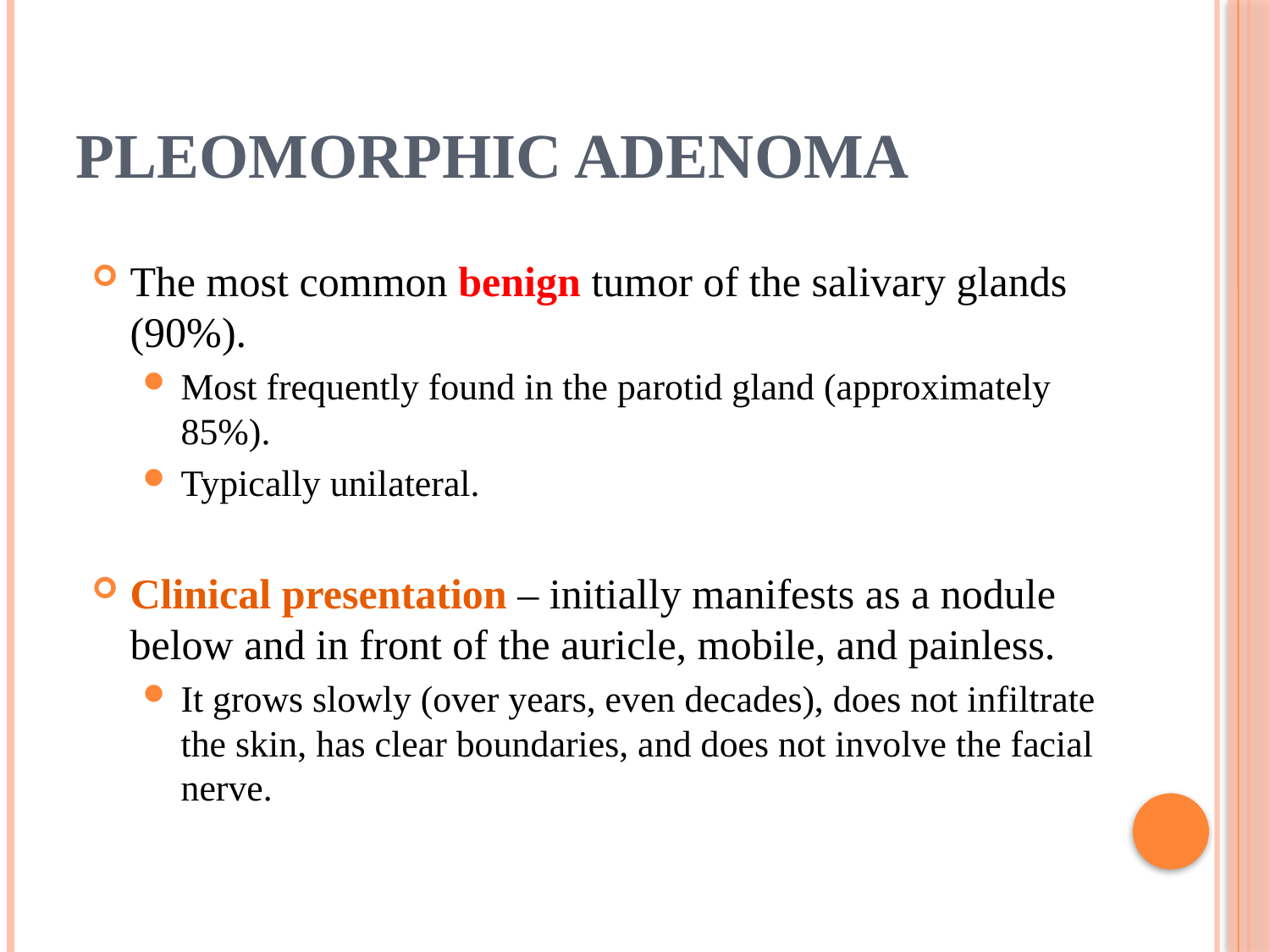

# Pleomorphic adenoma
The most common benign tumor of the salivary glands (90%).
Most frequently found in the parotid gland (approximately 85%).
Typically unilateral.

Clinical presentation – initially manifests as a nodule below and in front of the auricle, mobile, and painless.
It grows slowly (over years, even decades), does not infiltrate the skin, has clear boundaries, and does not involve the facial nerve.